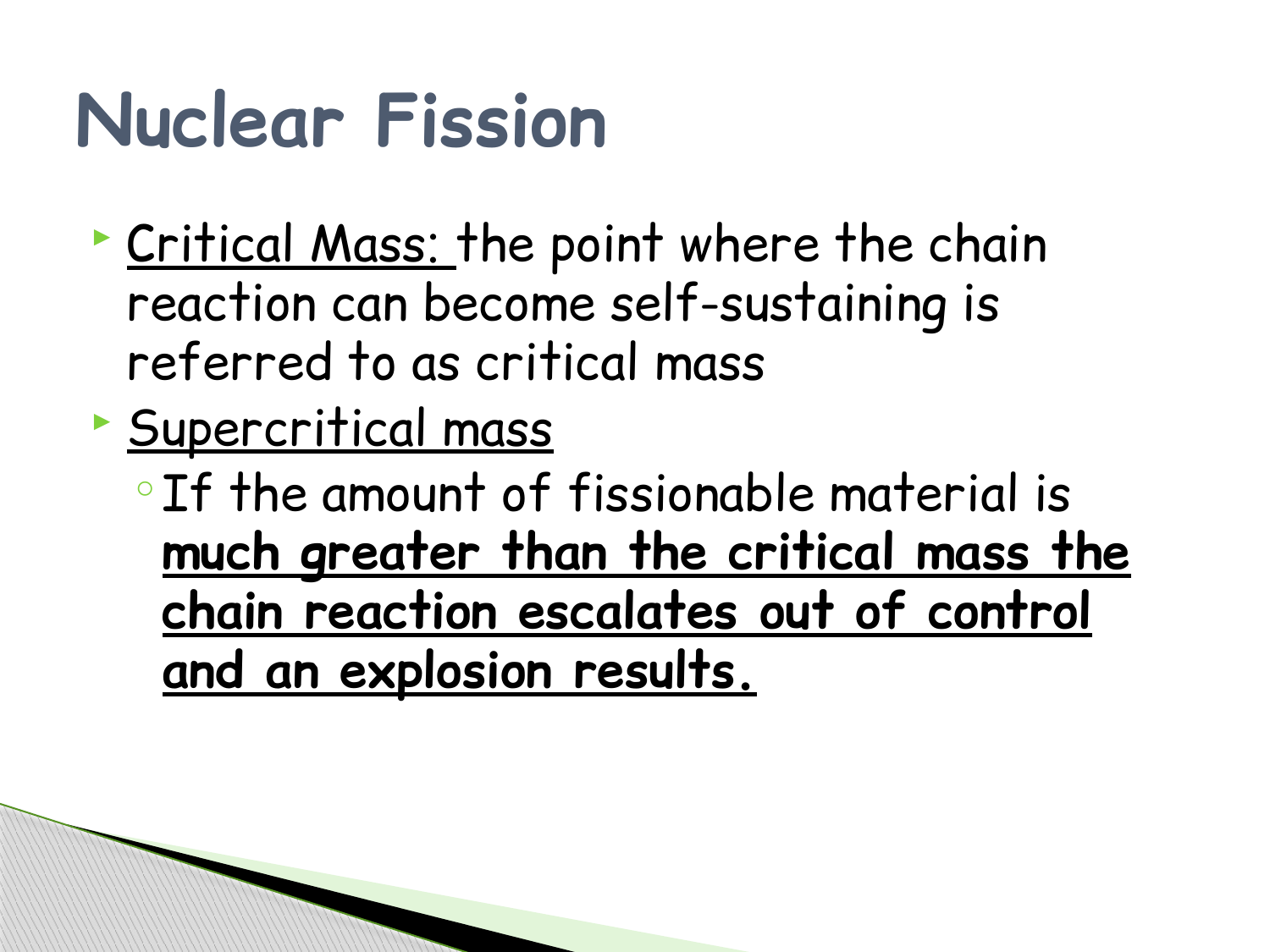

# Nuclear Fission
Critical Mass: the point where the chain reaction can become self-sustaining is referred to as critical mass
Supercritical mass
If the amount of fissionable material is much greater than the critical mass the chain reaction escalates out of control and an explosion results.